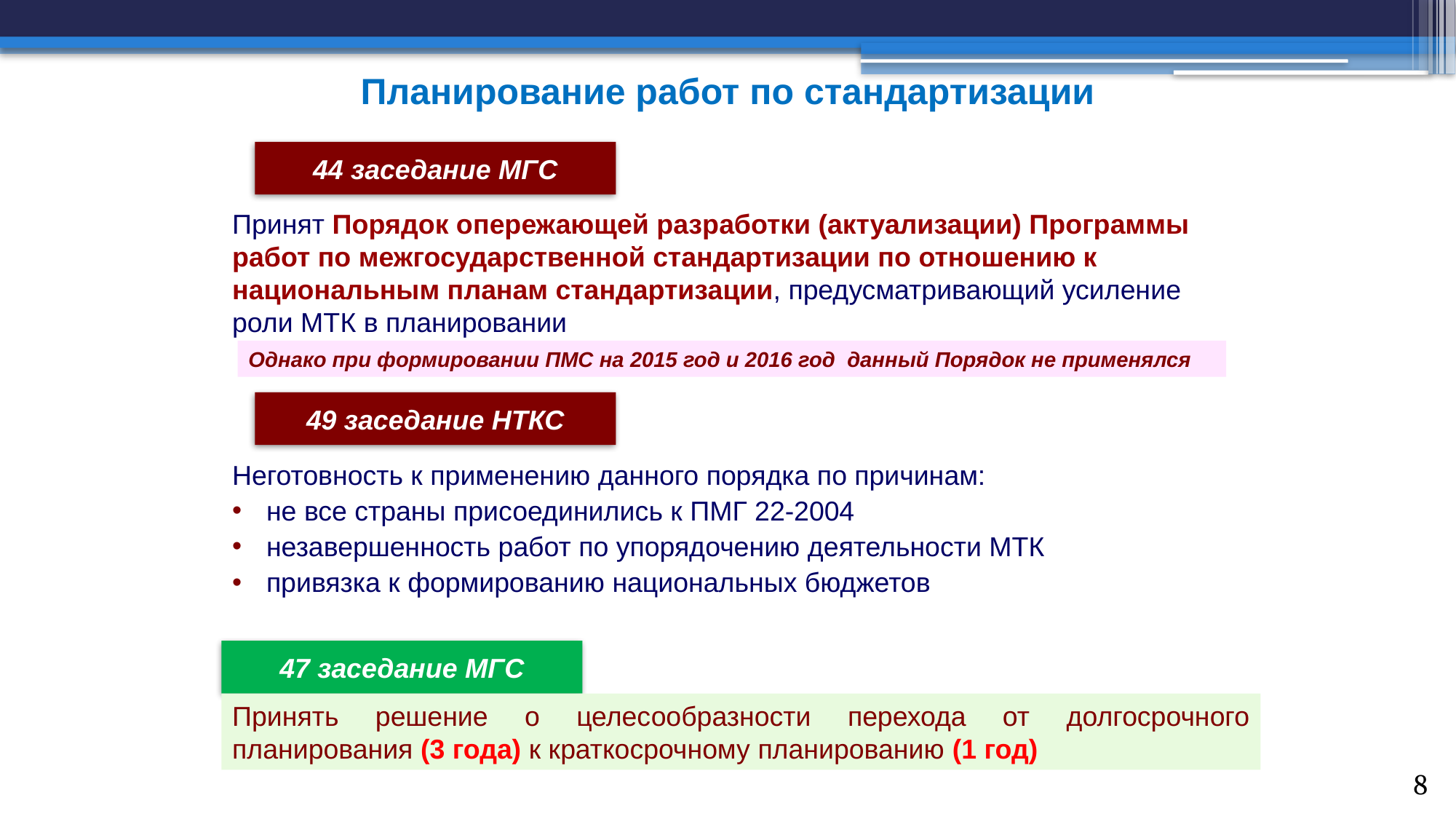

Планирование работ по стандартизации
44 заседание МГС
Принят Порядок опережающей разработки (актуализации) Программы работ по межгосударственной стандартизации по отношению к национальным планам стандартизации, предусматривающий усиление роли МТК в планировании
Однако при формировании ПМС на 2015 год и 2016 год  данный Порядок не применялся
49 заседание НТКС
Неготовность к применению данного порядка по причинам:
не все страны присоединились к ПМГ 22-2004
незавершенность работ по упорядочению деятельности МТК
привязка к формированию национальных бюджетов
47 заседание МГС
Принять решение о целесообразности перехода от долгосрочного планирования (3 года) к краткосрочному планированию (1 год)
8